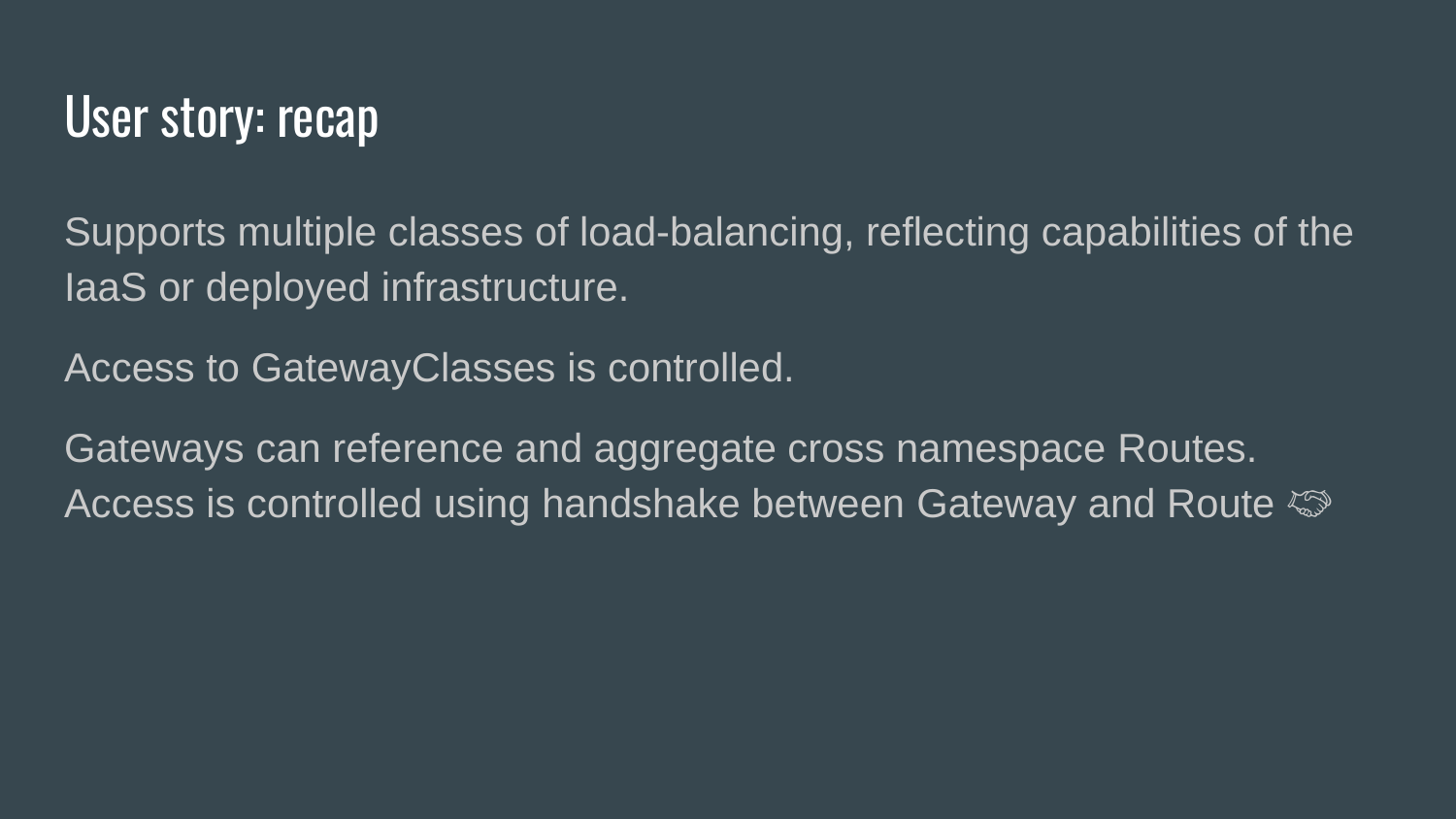

# User story: recap
Supports multiple classes of load-balancing, reflecting capabilities of the IaaS or deployed infrastructure.
Access to GatewayClasses is controlled.
Gateways can reference and aggregate cross namespace Routes. Access is controlled using handshake between Gateway and Route 🤝